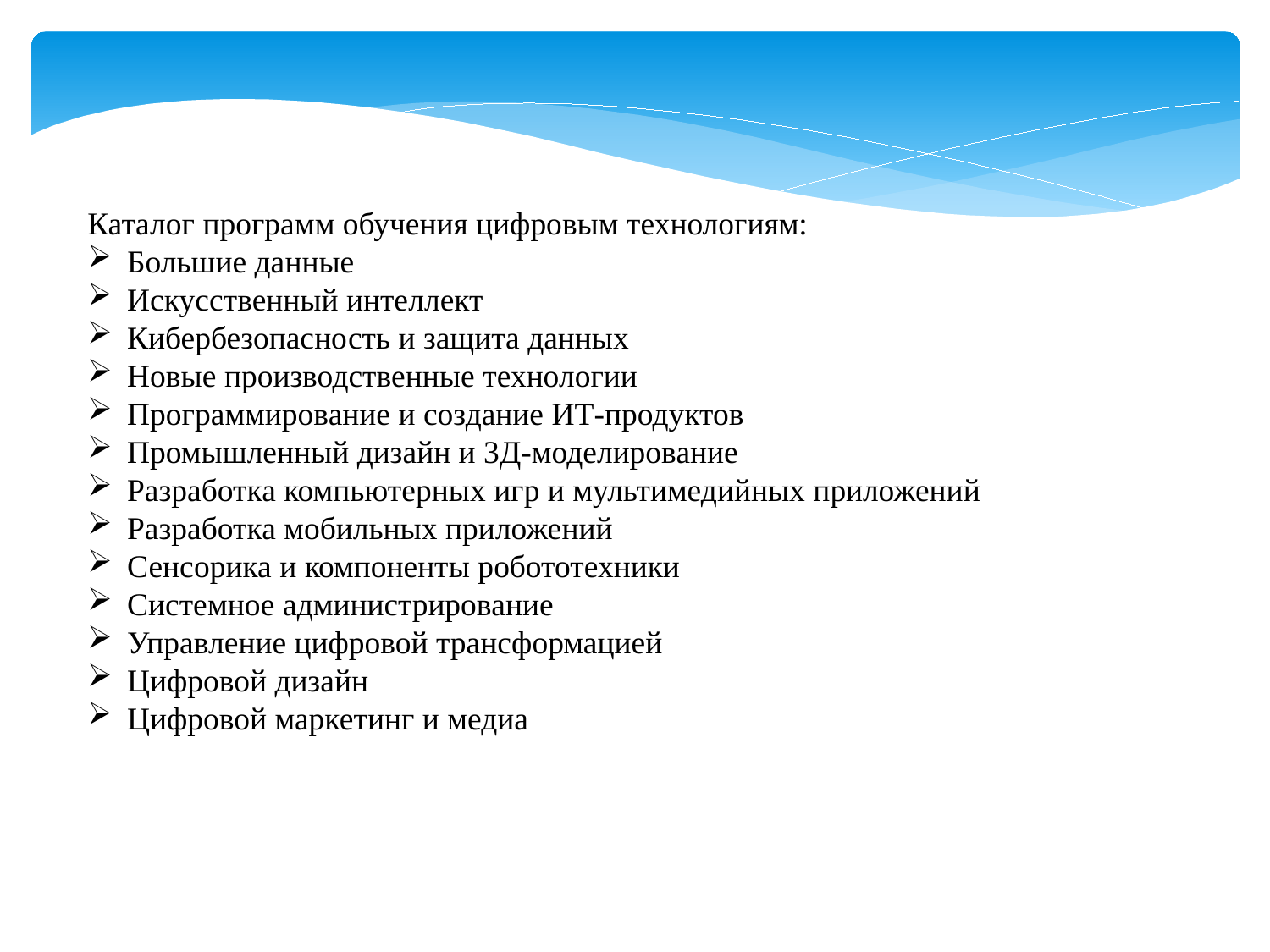

Каталог программ обучения цифровым технологиям:
Большие данные
Искусственный интеллект
Кибербезопасность и защита данных
Новые производственные технологии
Программирование и создание ИТ-продуктов
Промышленный дизайн и 3Д-моделирование
Разработка компьютерных игр и мультимедийных приложений
Разработка мобильных приложений
Сенсорика и компоненты робототехники
Системное администрирование
Управление цифровой трансформацией
Цифровой дизайн
Цифровой маркетинг и медиа